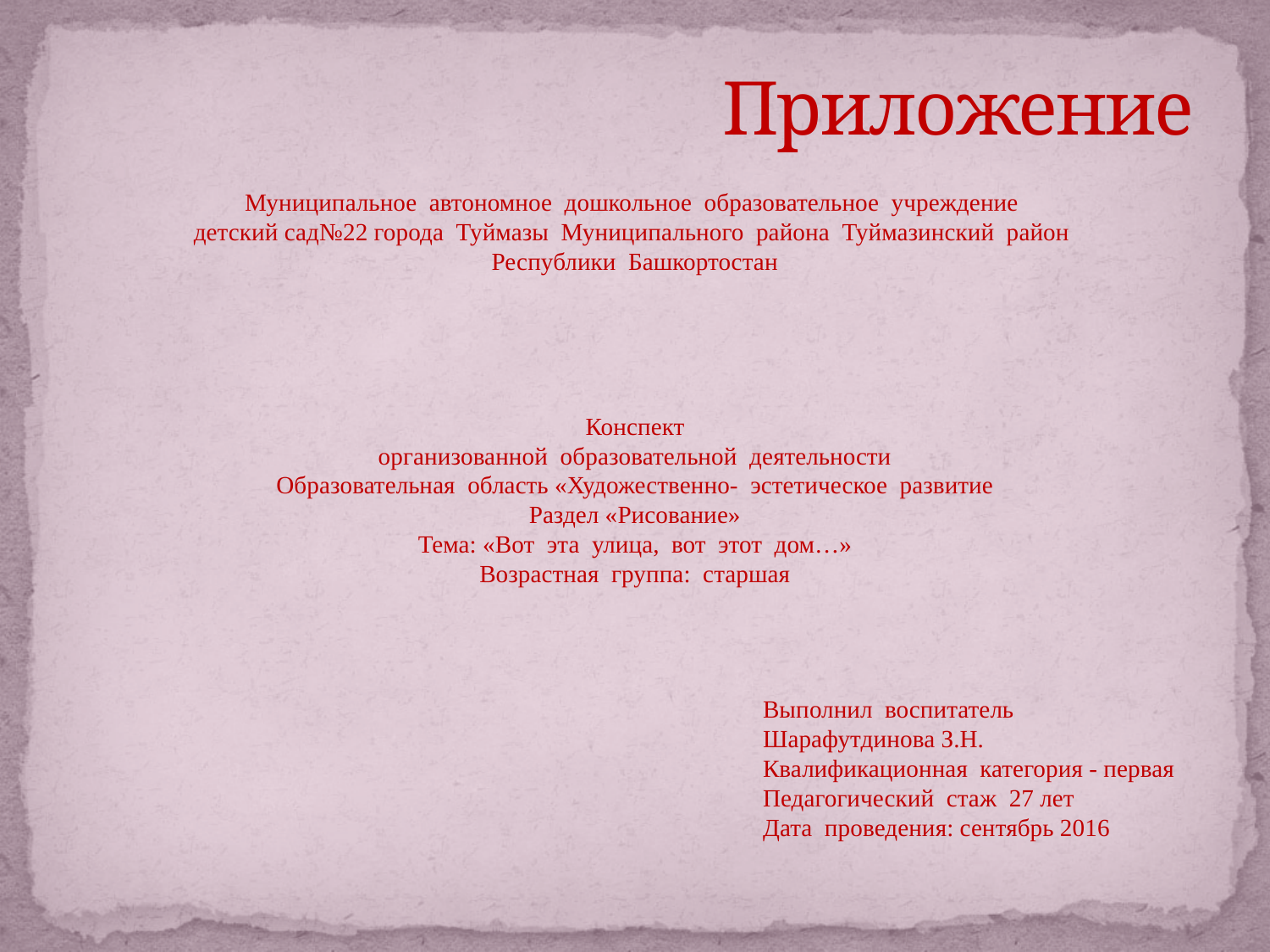

# Приложение
Муниципальное  автономное  дошкольное  образовательное  учреждение
 детский сад№22 города  Туймазы  Муниципального  района  Туймазинский  район
Республики  Башкортостан

Конспект
организованной  образовательной  деятельности
Образовательная  область «Художественно-  эстетическое  развитие
Раздел «Рисование»
Тема: «Вот  эта  улица,  вот  этот  дом…»
Возрастная  группа:  старшая

                                                                                                              Выполнил  воспитатель
                                                                                                              Шарафутдинова З.Н.
                                                                                                              Квалификационная  категория - первая
                                                                                                              Педагогический  стаж  27 лет
                                                                                                              Дата  проведения: сентябрь 2016